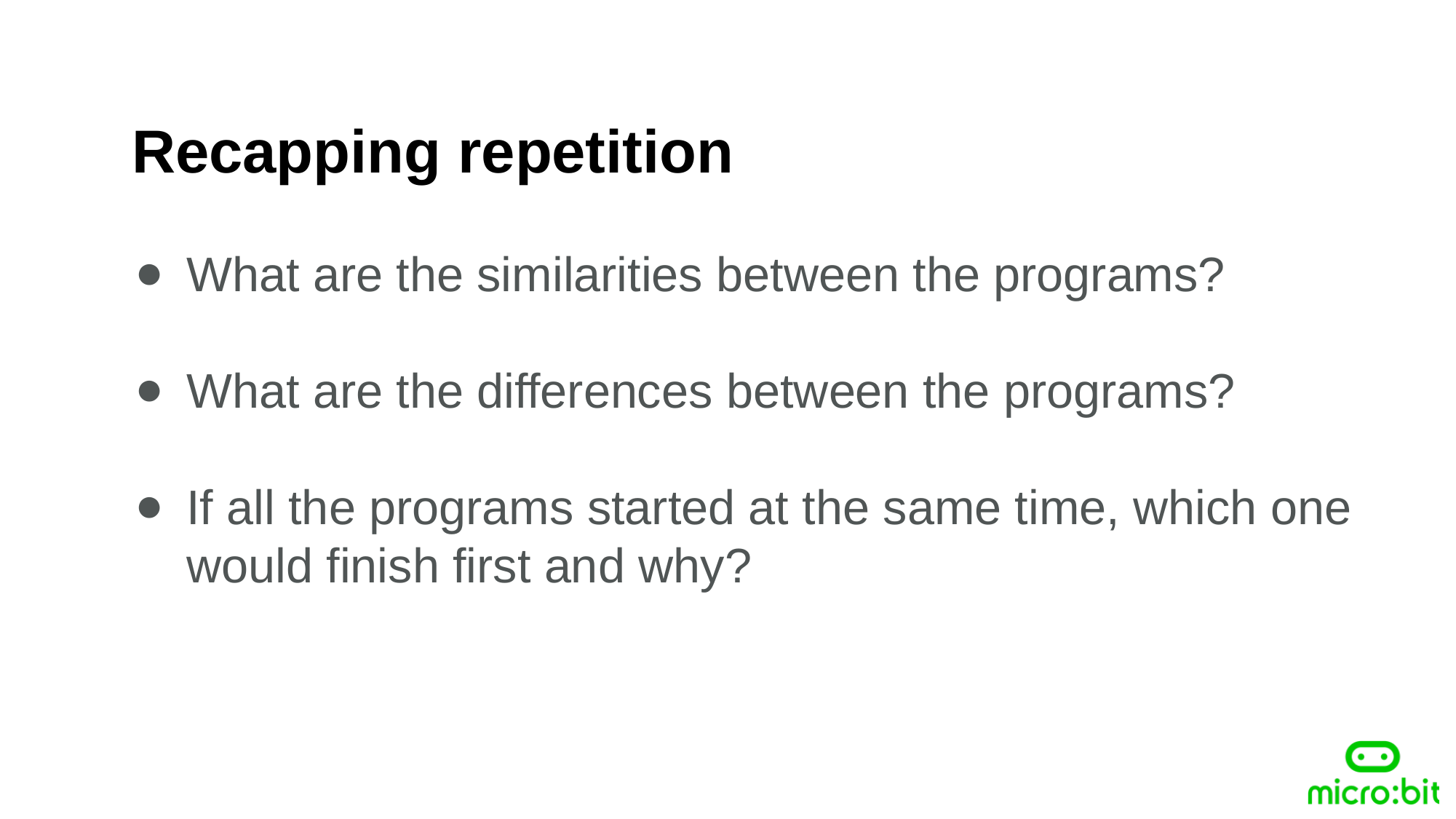

Recapping repetition

What are the similarities between the programs?

What are the differences between the programs?

If all the programs started at the same time, which one would finish first and why?